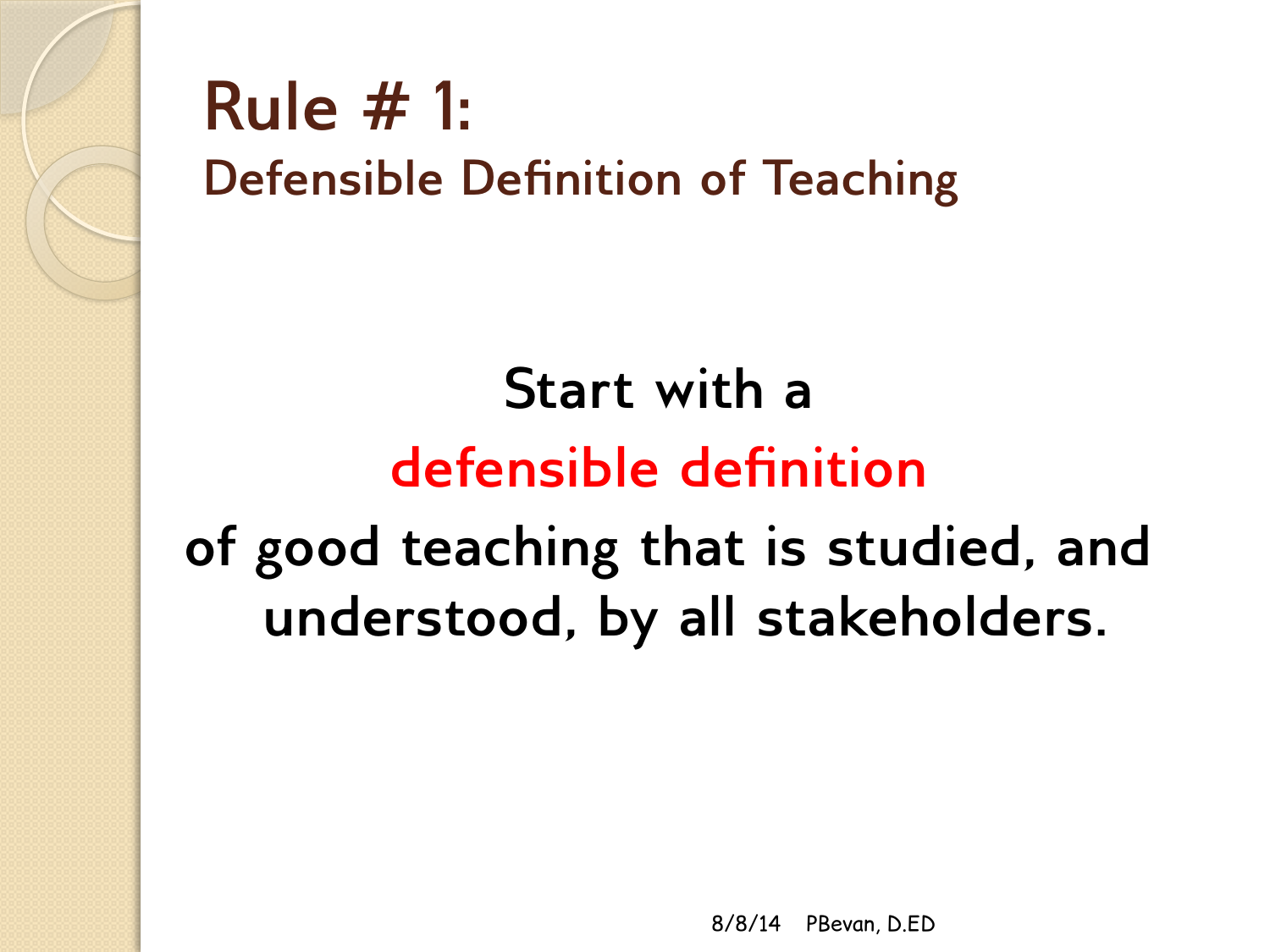

# Rule # 1: Defensible Definition of Teaching

Start with a
defensible definition
of good teaching that is studied, and understood, by all stakeholders.
8/8/14
PBevan, D.ED